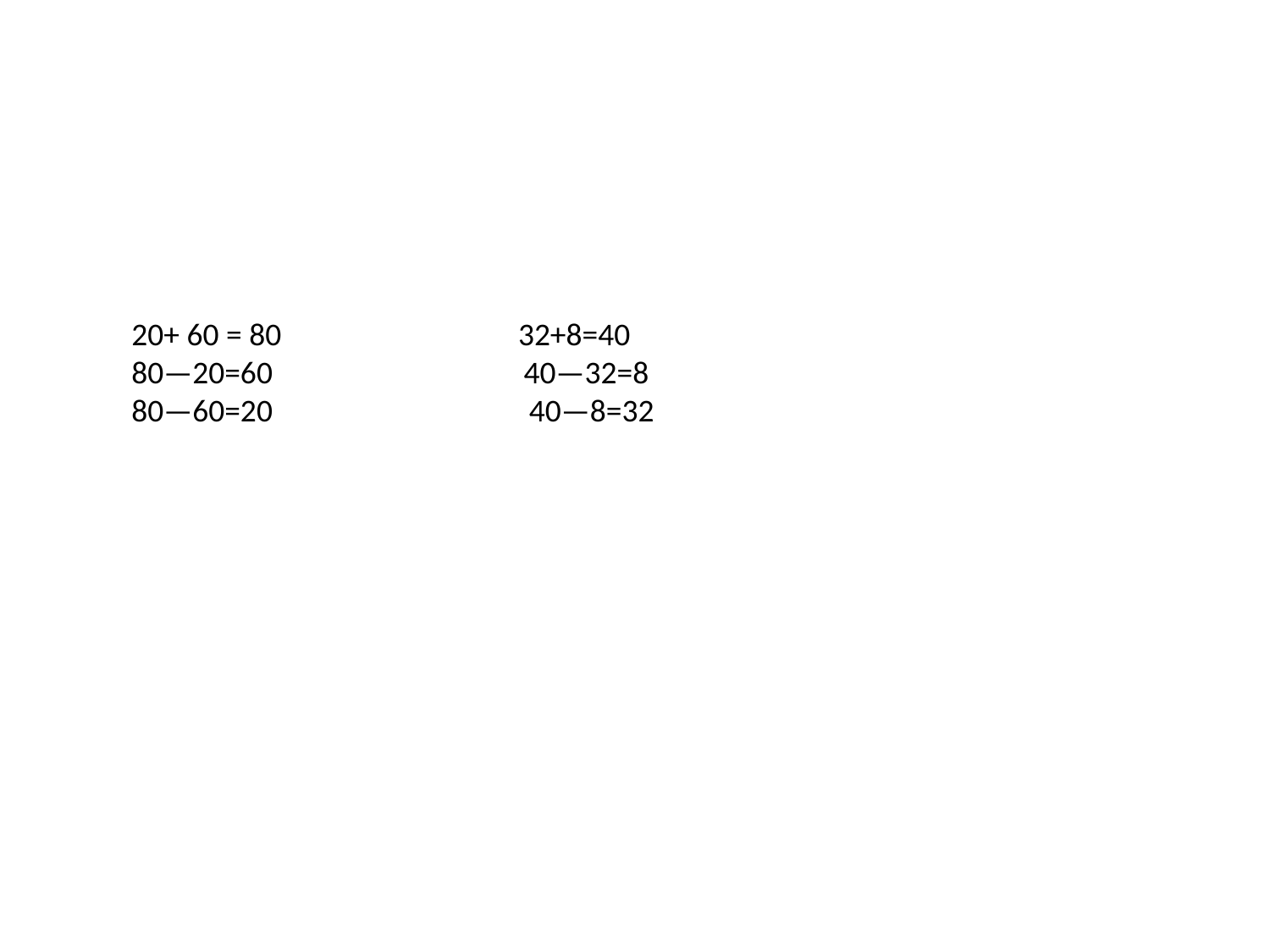

20+ 60 = 80                                 32+8=40
80—20=60                                   40—32=8
80—60=20	                    40—8=32